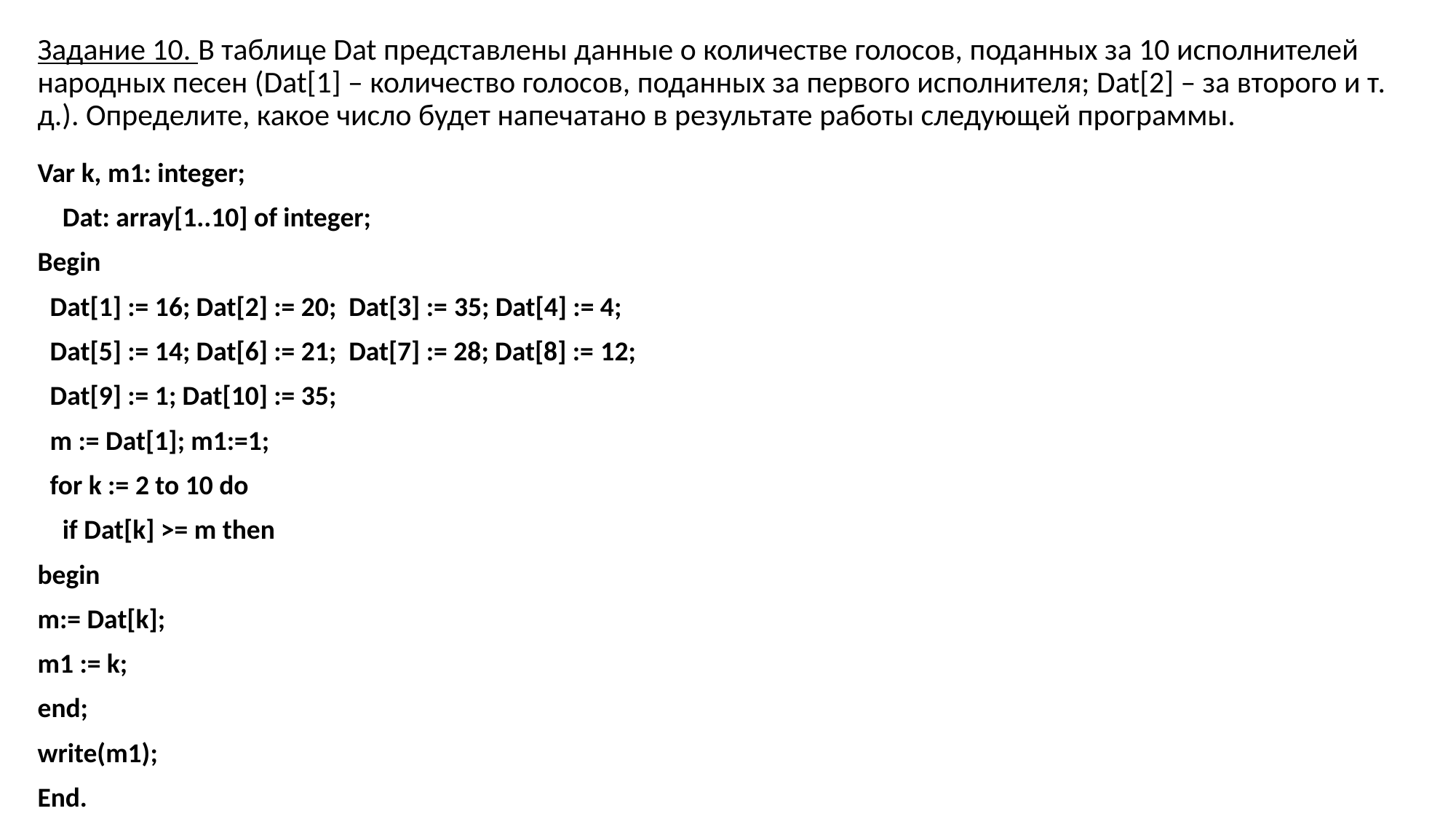

# Задание 10. В таблице Dat представлены данные о количестве голосов, поданных за 10 исполнителей народных песен (Dat[1] – количество голосов, поданных за первого исполнителя; Dat[2] – за второго и т. д.). Определите, какое число будет напечатано в результате работы следующей программы.
Var k, m1: integer;
    Dat: array[1..10] of integer;
Begin
  Dat[1] := 16; Dat[2] := 20;  Dat[3] := 35; Dat[4] := 4;
  Dat[5] := 14; Dat[6] := 21;  Dat[7] := 28; Dat[8] := 12;
  Dat[9] := 1; Dat[10] := 35;
  m := Dat[1]; m1:=1;
  for k := 2 to 10 do
    if Dat[k] >= m then
begin
m:= Dat[k];
m1 := k;
end;
write(m1);
End.